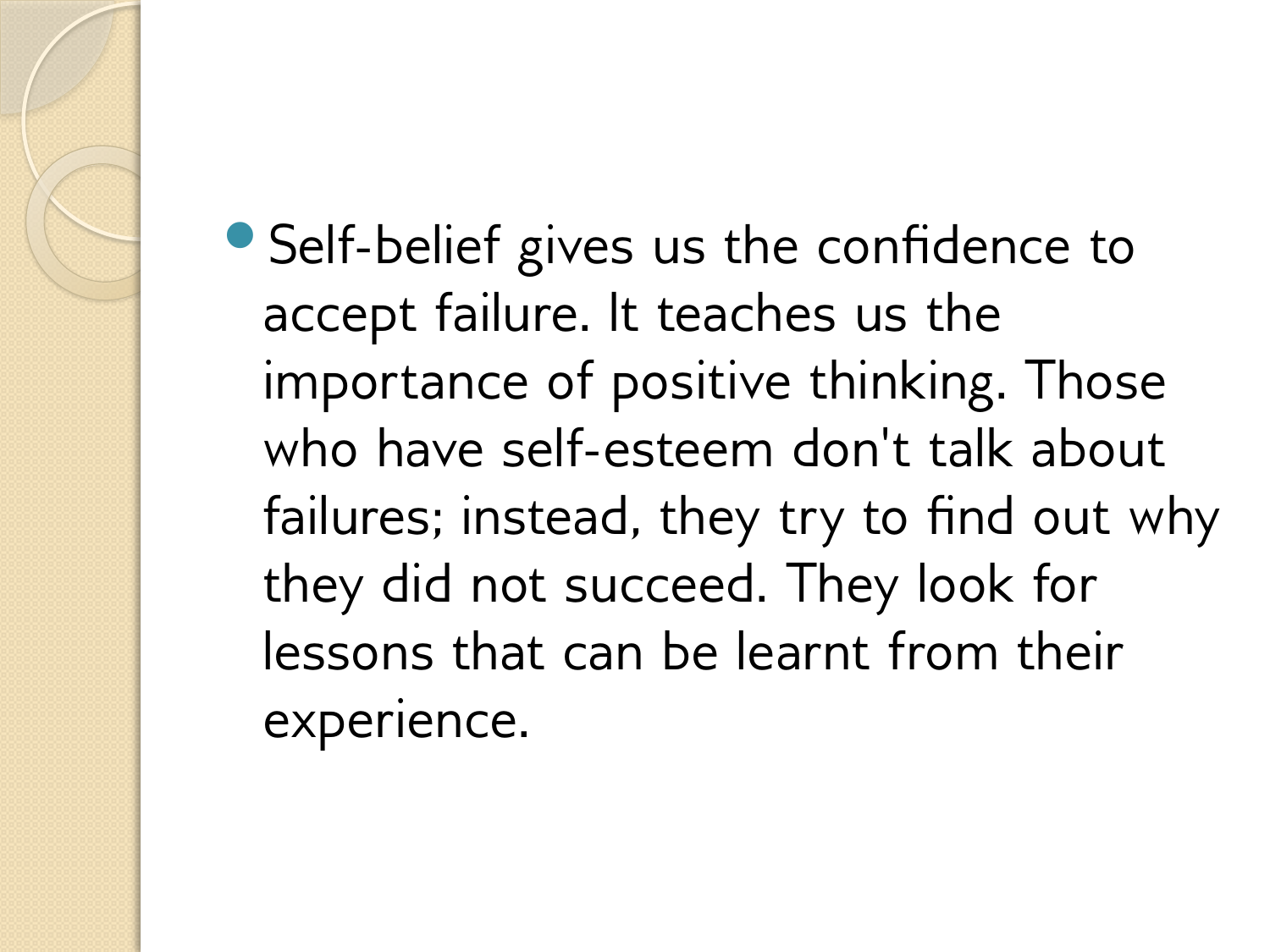

#
Self-belief gives us the confidence to accept failure. It teaches us the importance of positive thinking. Those who have self-esteem don't talk about failures; instead, they try to find out why they did not succeed. They look for lessons that can be learnt from their experience.